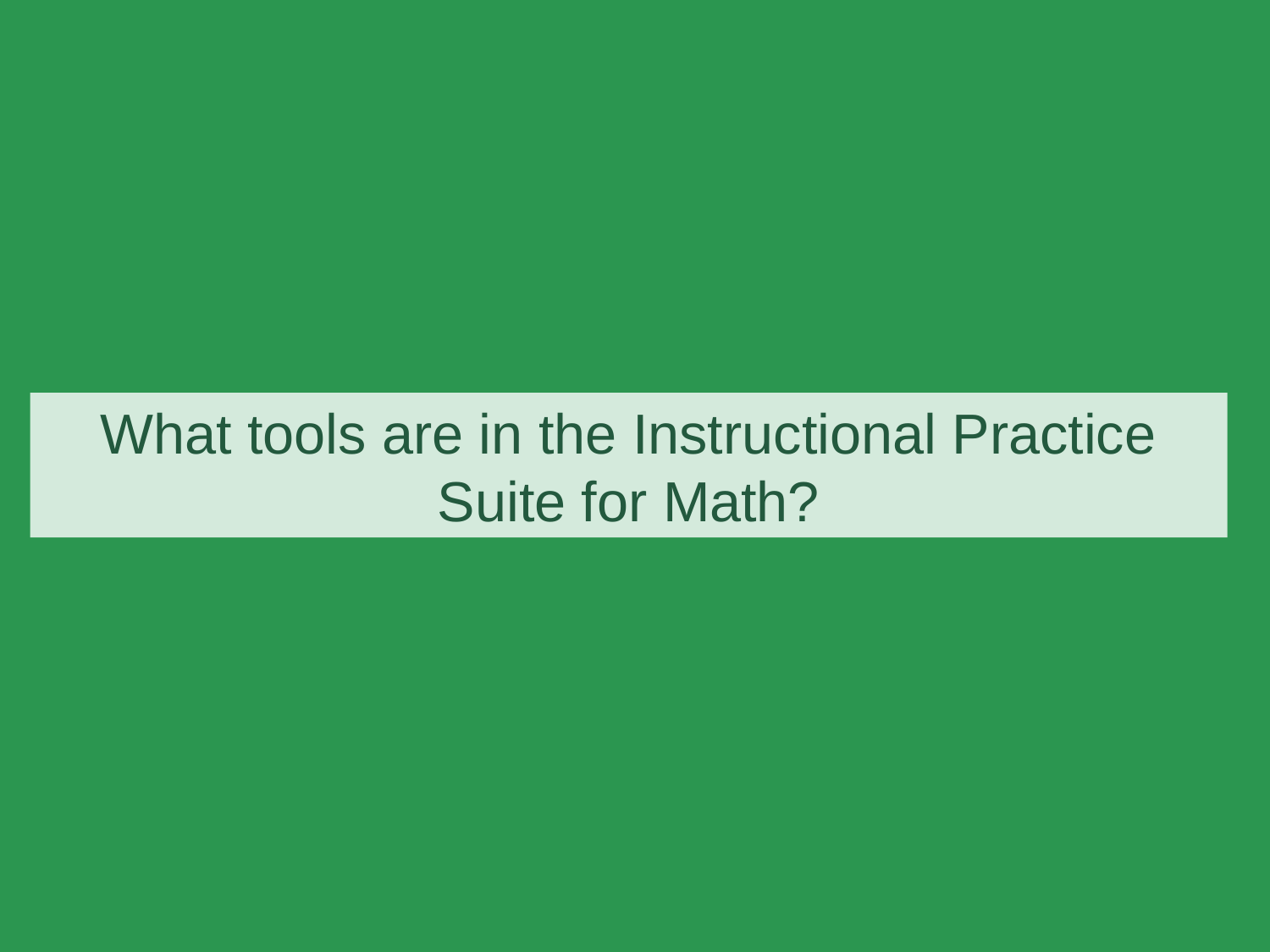

# What tools are in the Instructional Practice Suite for Math?